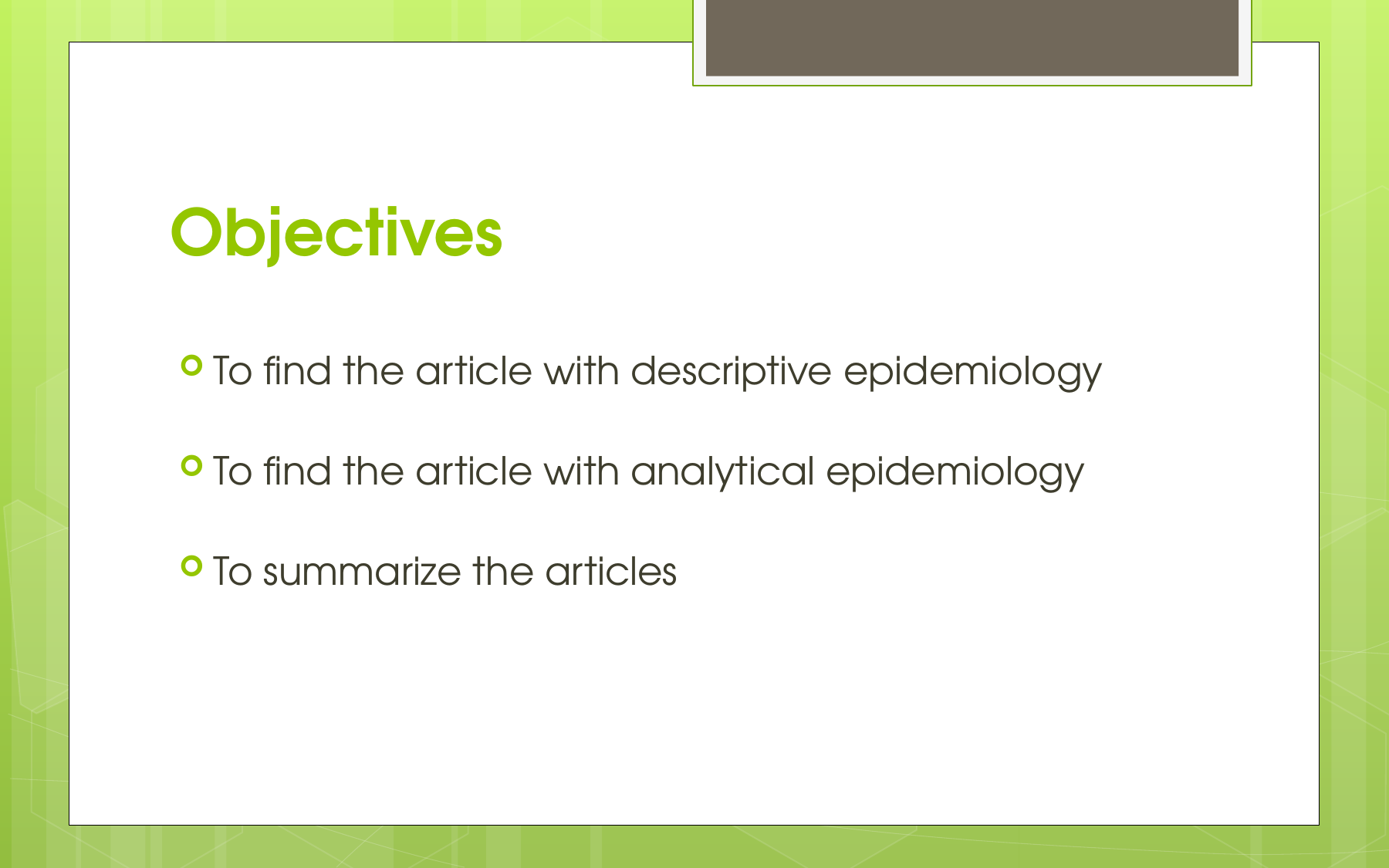

# Objectives
To find the article with descriptive epidemiology
To find the article with analytical epidemiology
To summarize the articles